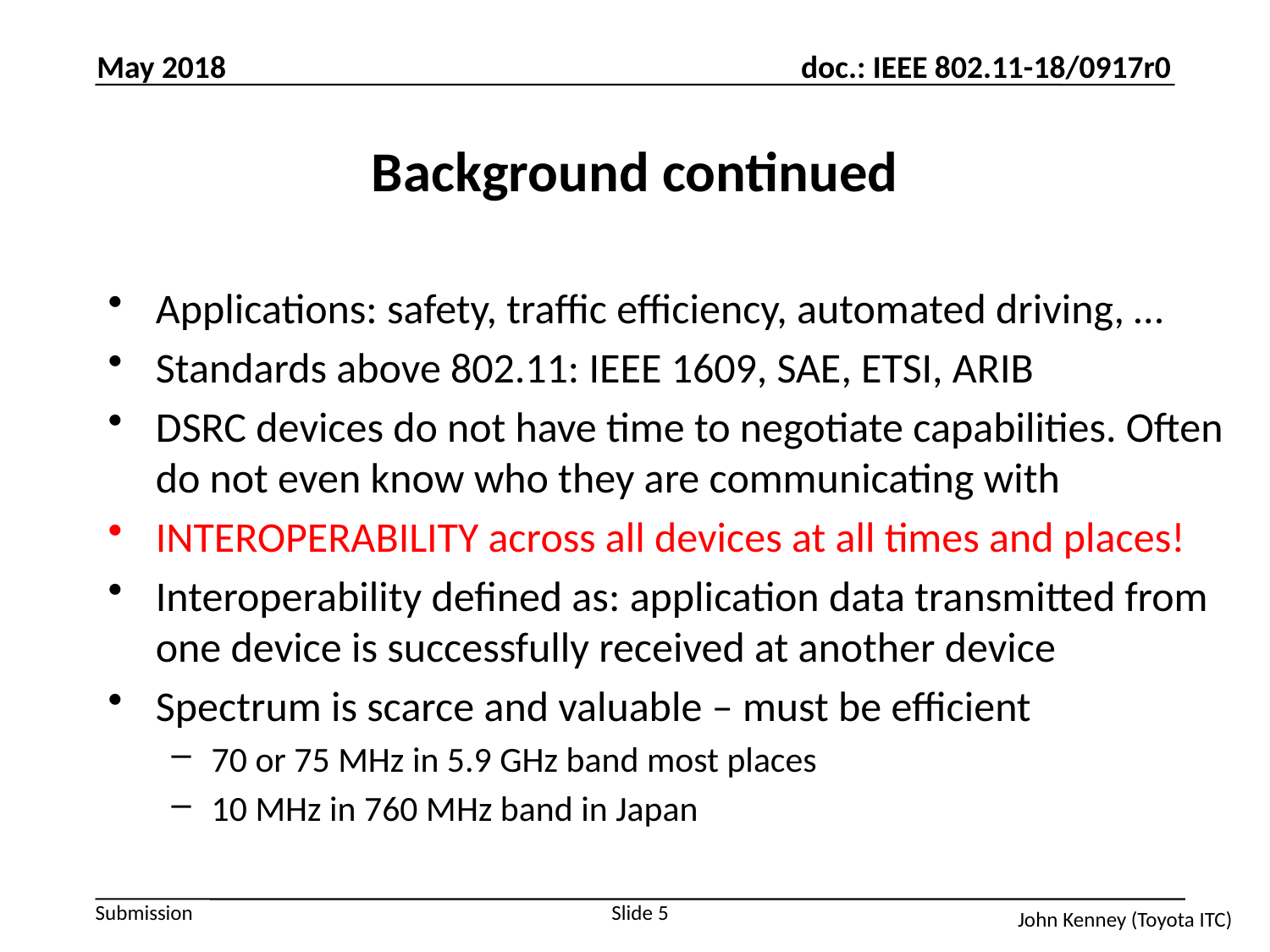

May 2018
# Background continued
Applications: safety, traffic efficiency, automated driving, …
Standards above 802.11: IEEE 1609, SAE, ETSI, ARIB
DSRC devices do not have time to negotiate capabilities. Often do not even know who they are communicating with
INTEROPERABILITY across all devices at all times and places!
Interoperability defined as: application data transmitted from one device is successfully received at another device
Spectrum is scarce and valuable – must be efficient
70 or 75 MHz in 5.9 GHz band most places
10 MHz in 760 MHz band in Japan
Slide 5
John Kenney (Toyota ITC)